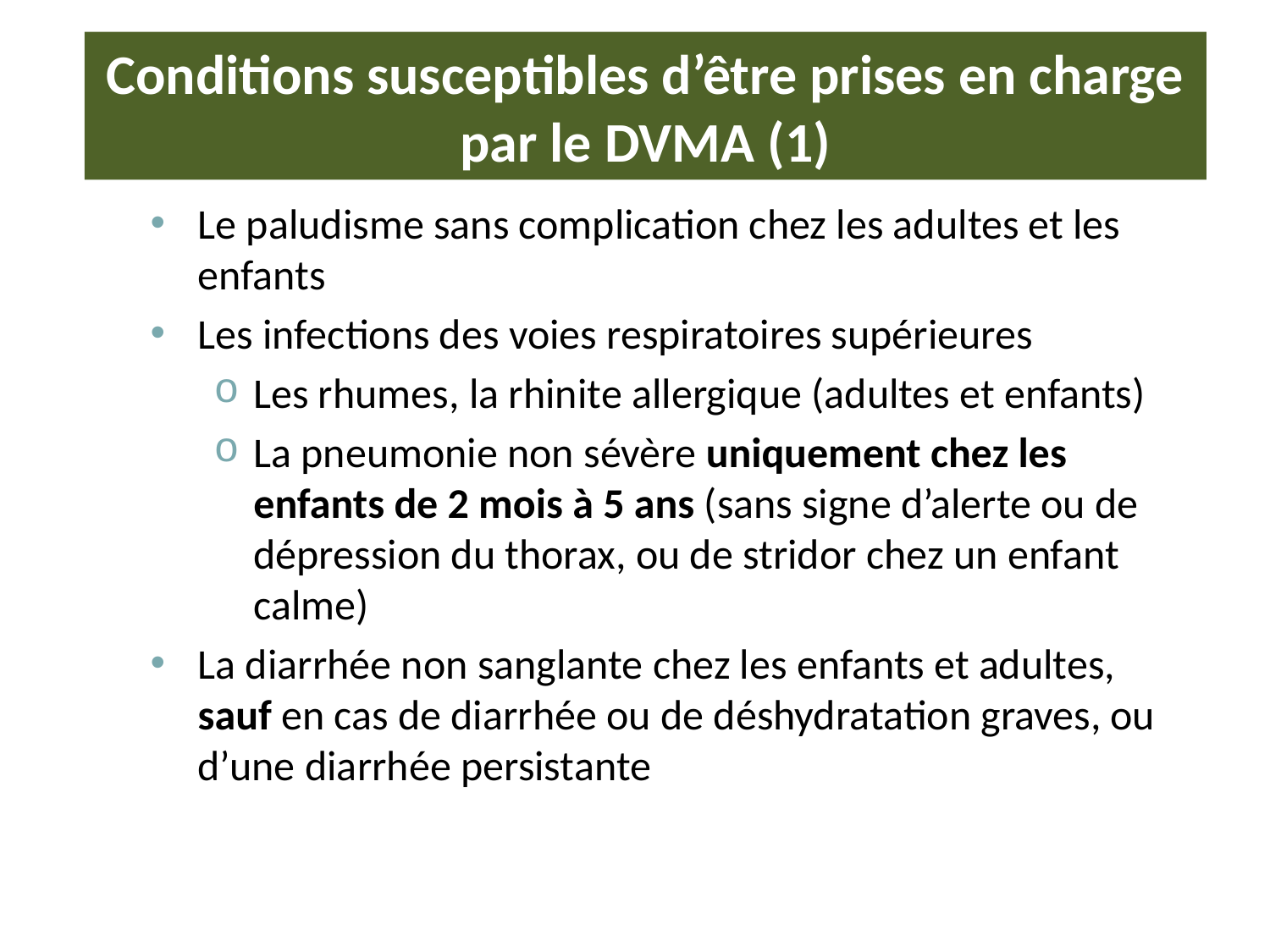

# Conditions susceptibles d’être prises en charge par le DVMA (1)
Le paludisme sans complication chez les adultes et les enfants
Les infections des voies respiratoires supérieures
Les rhumes, la rhinite allergique (adultes et enfants)
La pneumonie non sévère uniquement chez les enfants de 2 mois à 5 ans (sans signe d’alerte ou de dépression du thorax, ou de stridor chez un enfant calme)
La diarrhée non sanglante chez les enfants et adultes, sauf en cas de diarrhée ou de déshydratation graves, ou d’une diarrhée persistante